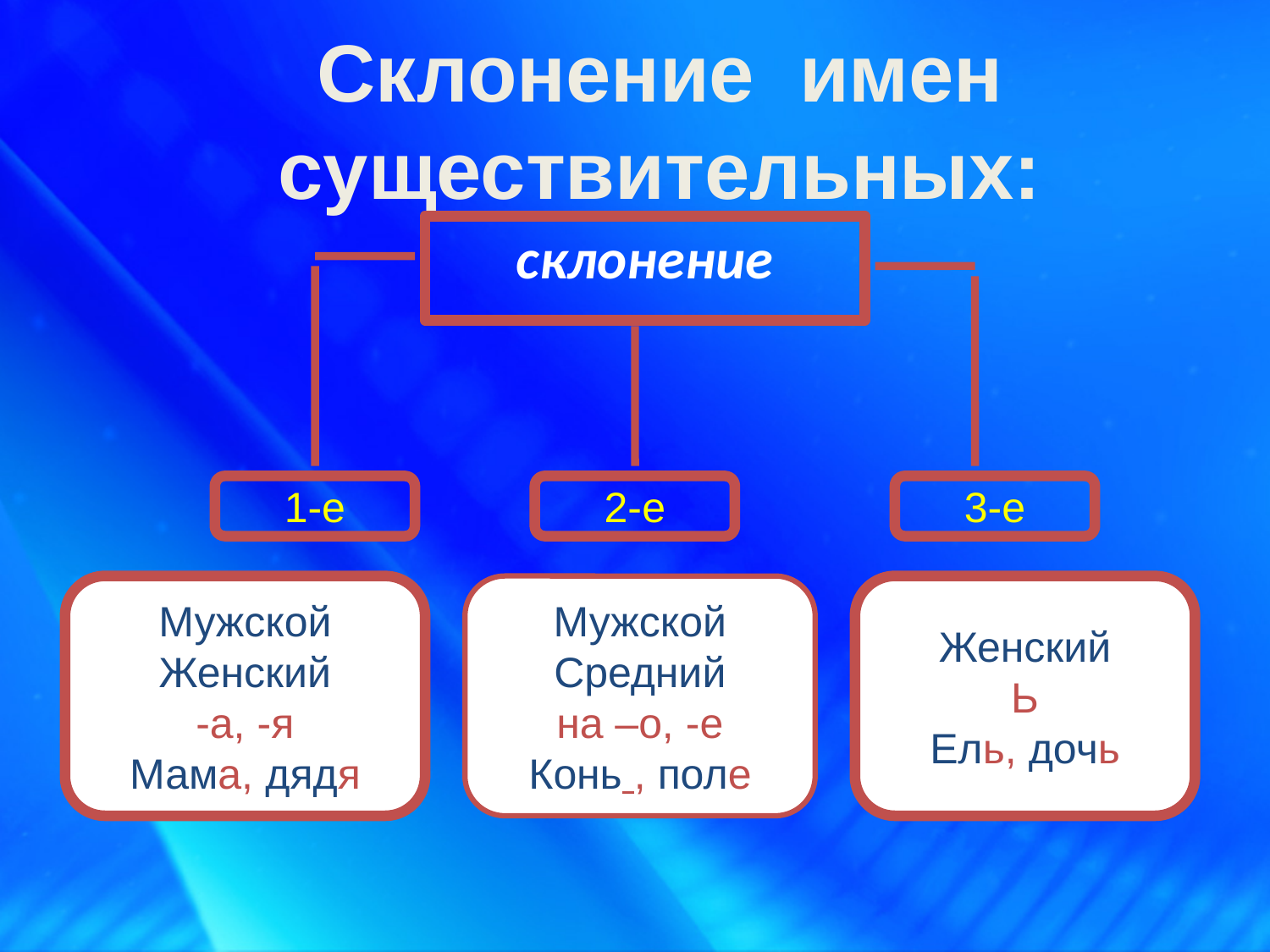

# Склонение  имен существительных:
склонение

1-е
2-е
3-е
Мужской
Женский
-а, -я
Мама, дядя
Мужской
Средний
на –о, -е
Конь , поле
Женский
Ь
Ель, дочь